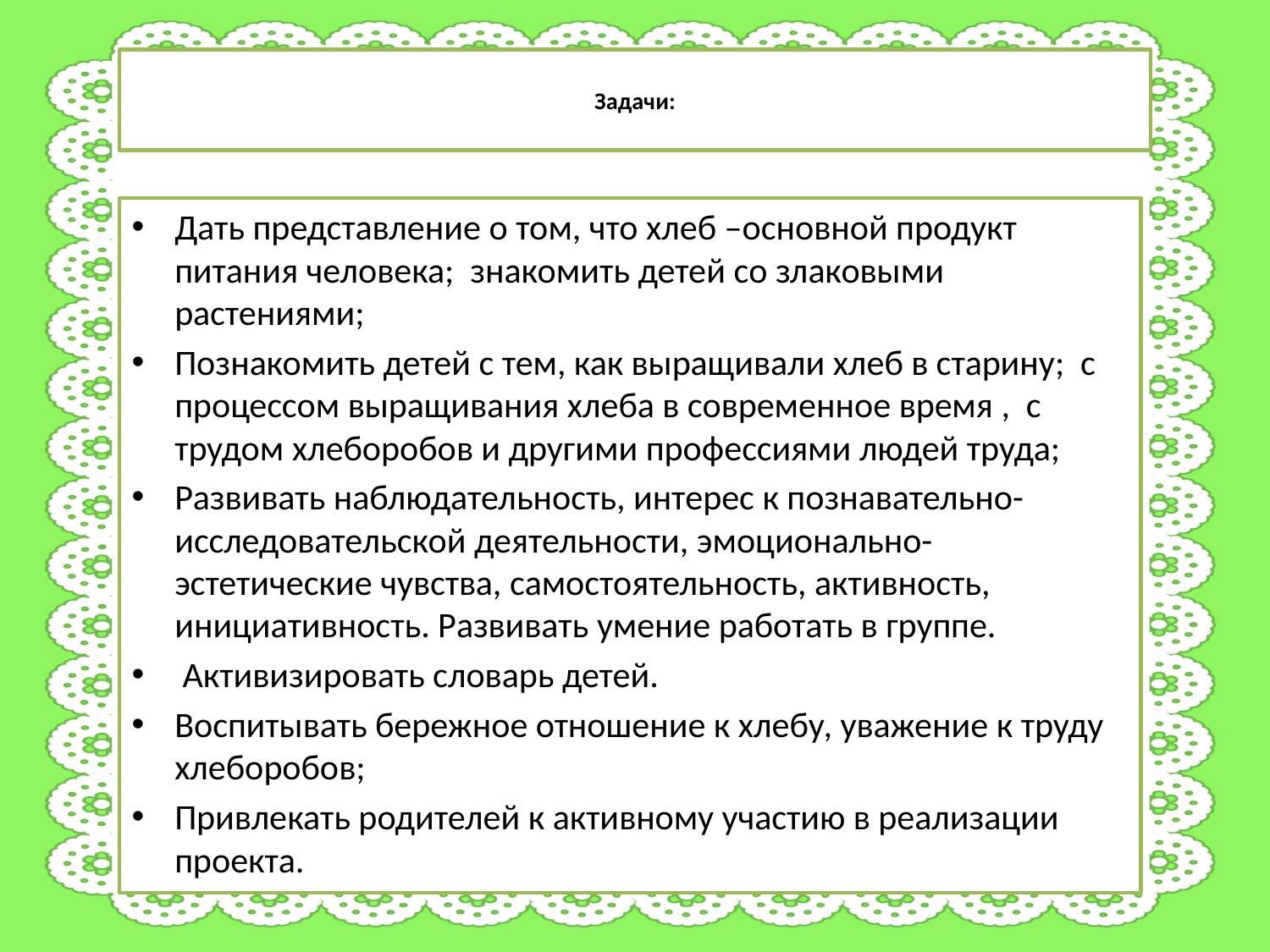

# Задачи:
Дать представление о том, что хлеб –основной продукт питания человека;  знакомить детей со злаковыми растениями;
Познакомить детей с тем, как выращивали хлеб в старину;  с процессом выращивания хлеба в современное время ,  с  трудом хлеборобов и другими профессиями людей труда;
Развивать наблюдательность, интерес к познавательно-исследовательской деятельности, эмоционально-эстетические чувства, самостоятельность, активность, инициативность. Развивать умение работать в группе.
 Активизировать словарь детей.
Воспитывать бережное отношение к хлебу, уважение к труду хлеборобов;
Привлекать родителей к активному участию в реализации проекта.